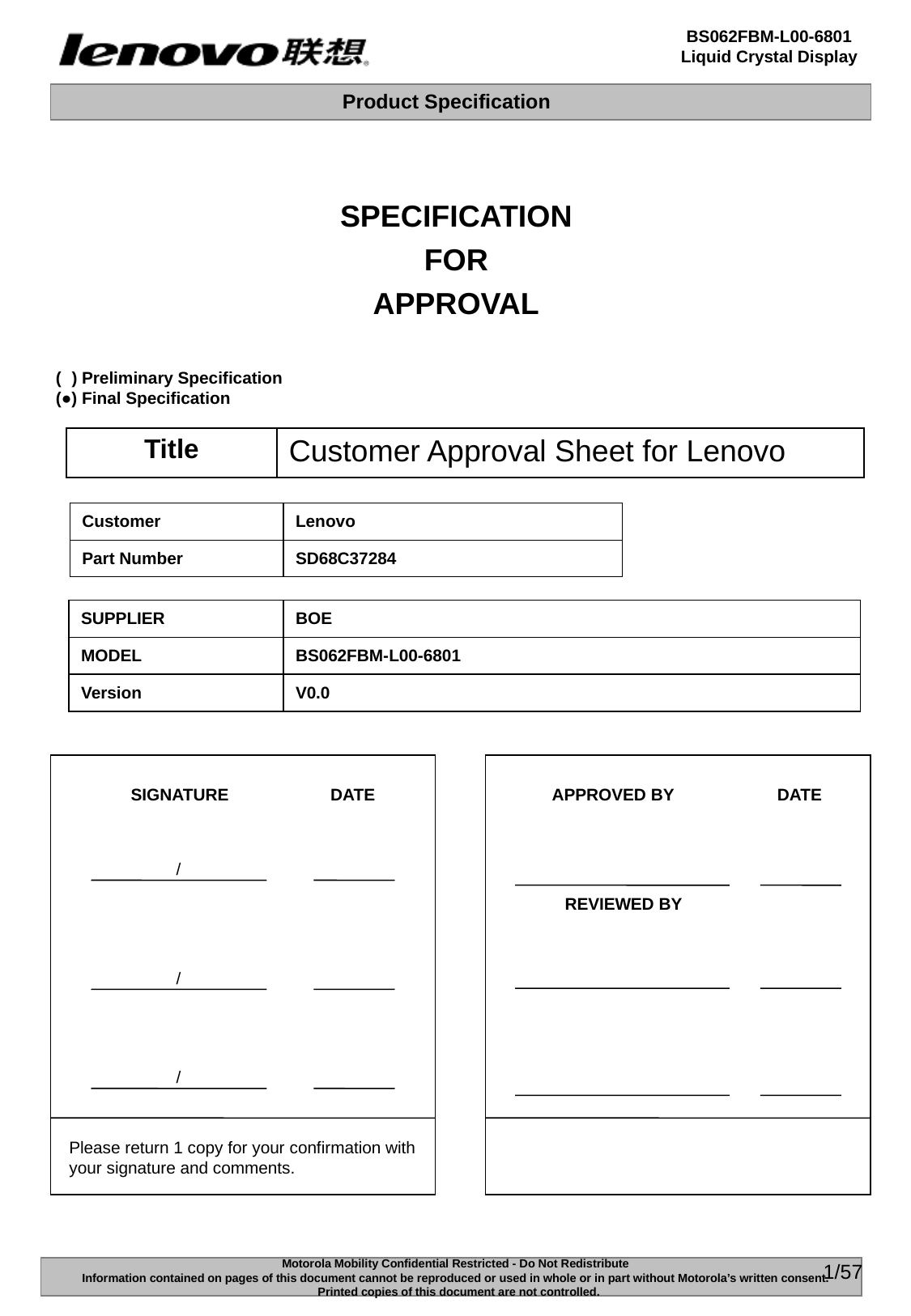

SPECIFICATION
FOR
APPROVAL
(●) Preliminary Specification
(●) Final Specification
| Title | Customer Approval Sheet for Lenovo |
| --- | --- |
| Customer | Lenovo |
| --- | --- |
| Part Number | SD68C37284 |
| SUPPLIER | BOE |
| --- | --- |
| MODEL | BS062FBM-L00-6801 |
| Version | V0.0 |

SIGNATURE
DATE
APPROVED BY
DATE
/

REVIEWED BY
/

/

Please return 1 copy for your confirmation with
your signature and comments.
1/57